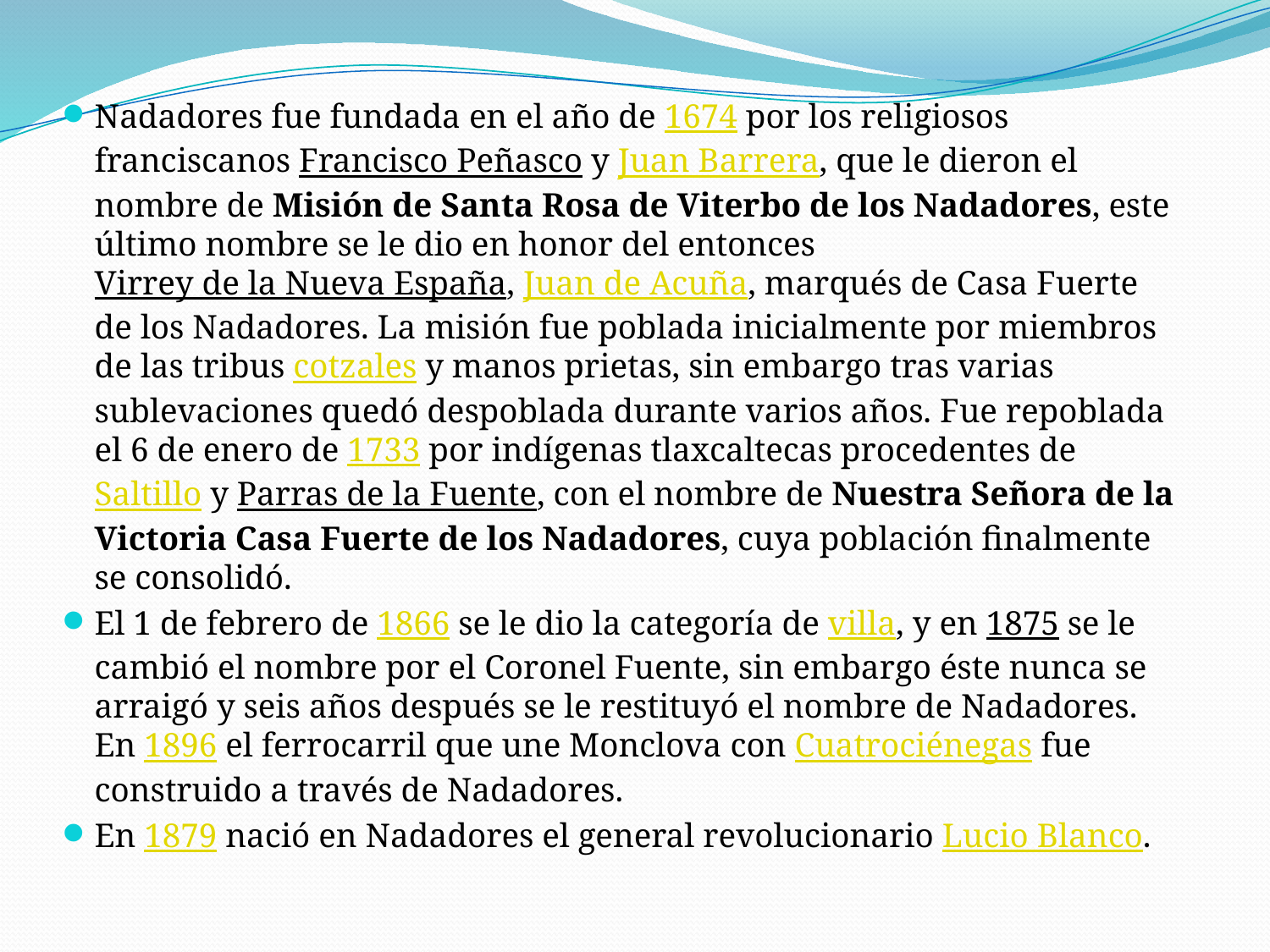

Nadadores fue fundada en el año de 1674 por los religiosos franciscanos Francisco Peñasco y Juan Barrera, que le dieron el nombre de Misión de Santa Rosa de Viterbo de los Nadadores, este último nombre se le dio en honor del entonces Virrey de la Nueva España, Juan de Acuña, marqués de Casa Fuerte de los Nadadores. La misión fue poblada inicialmente por miembros de las tribus cotzales y manos prietas, sin embargo tras varias sublevaciones quedó despoblada durante varios años. Fue repoblada el 6 de enero de 1733 por indígenas tlaxcaltecas procedentes de Saltillo y Parras de la Fuente, con el nombre de Nuestra Señora de la Victoria Casa Fuerte de los Nadadores, cuya población finalmente se consolidó.
El 1 de febrero de 1866 se le dio la categoría de villa, y en 1875 se le cambió el nombre por el Coronel Fuente, sin embargo éste nunca se arraigó y seis años después se le restituyó el nombre de Nadadores. En 1896 el ferrocarril que une Monclova con Cuatrociénegas fue construido a través de Nadadores.
En 1879 nació en Nadadores el general revolucionario Lucio Blanco.